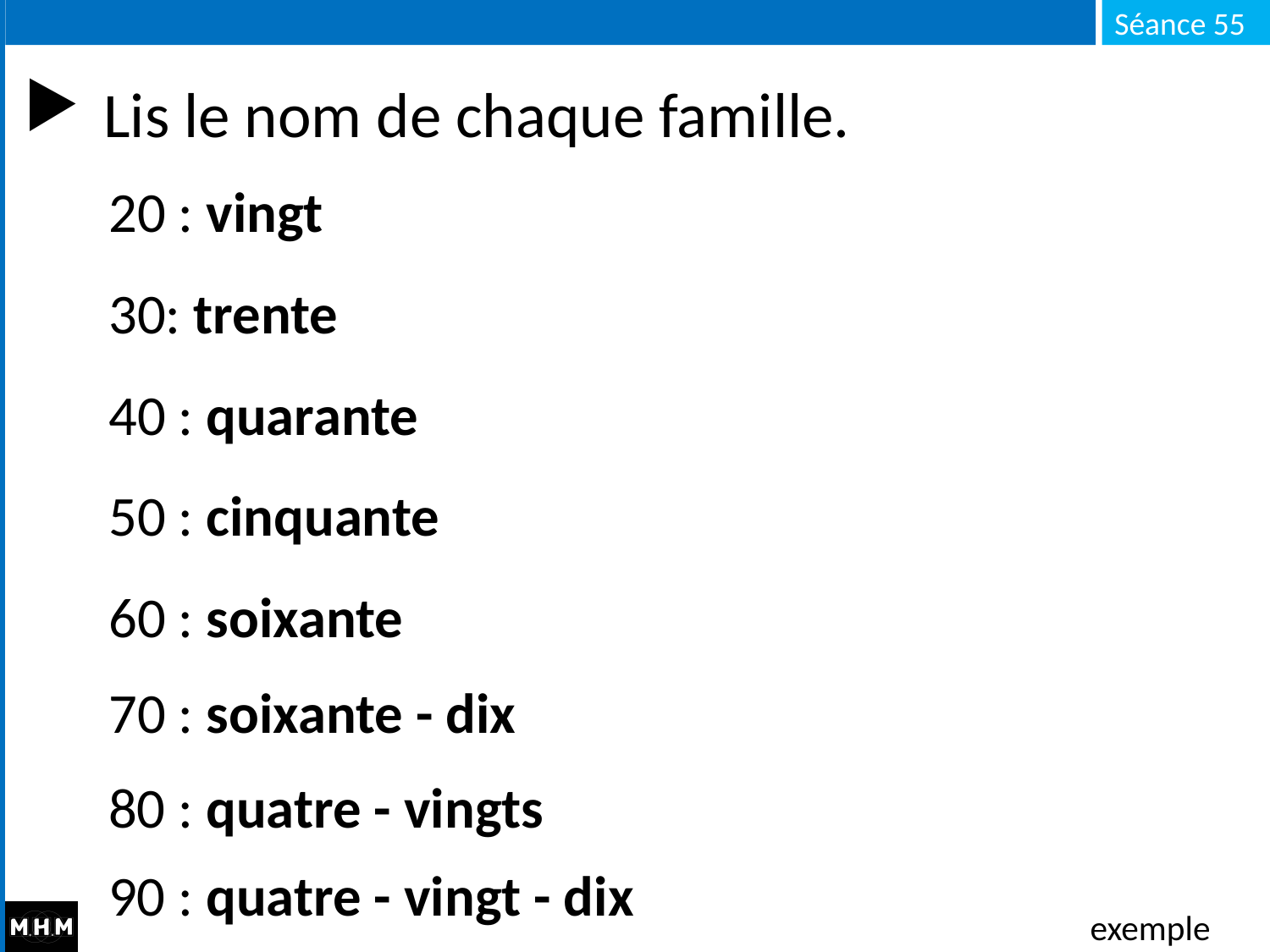

# Lis le nom de chaque famille.
20 : vingt
30: trente
40 : quarante
50 : cinquante
60 : soixante
70 : soixante - dix
80 : quatre - vingts
90 : quatre - vingt - dix
exemple